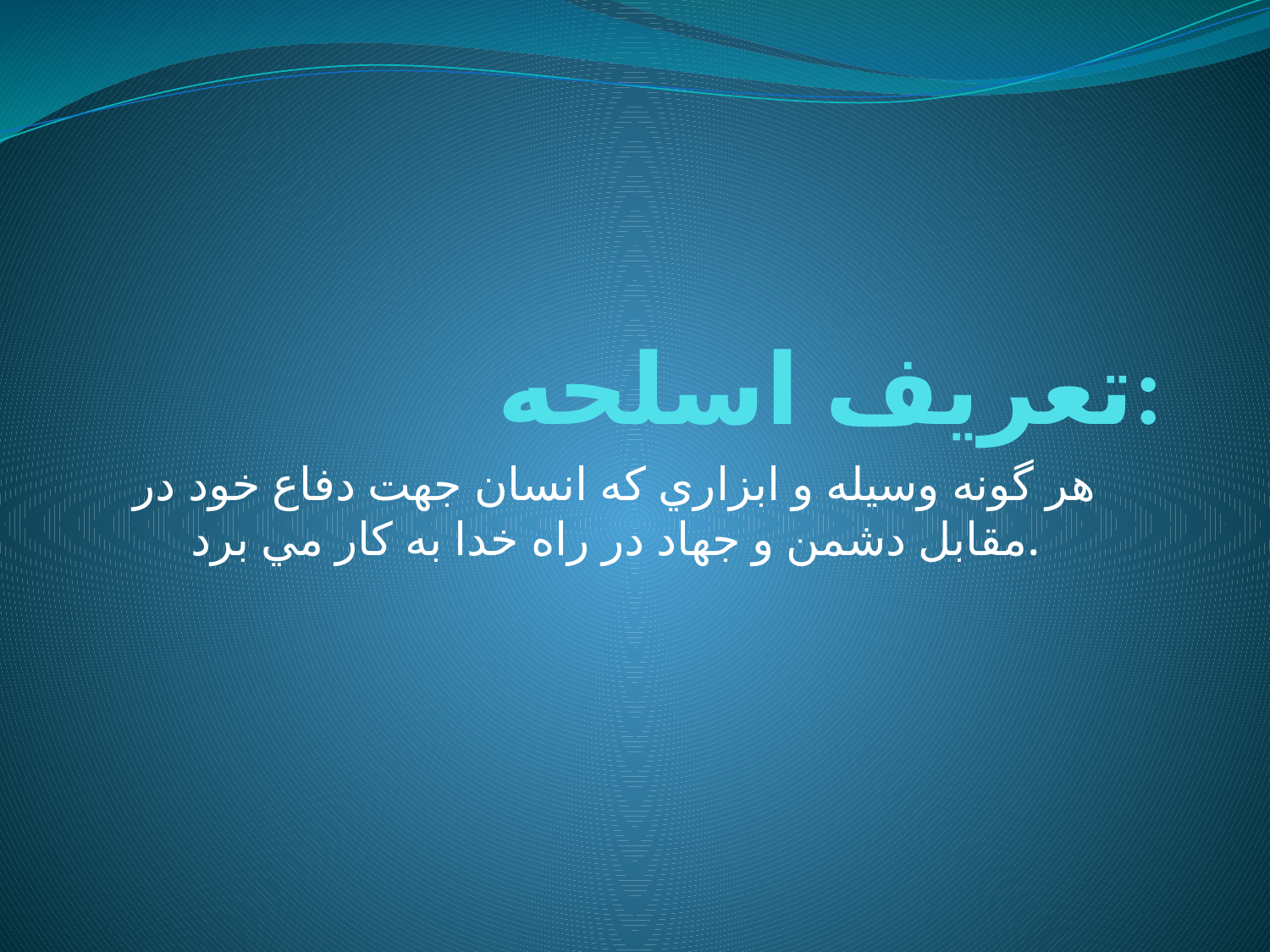

# تعريف اسلحه:
هر گونه وسيله و ابزاري كه انسان جهت دفاع خود در مقابل دشمن و جهاد در راه خدا به كار مي برد.